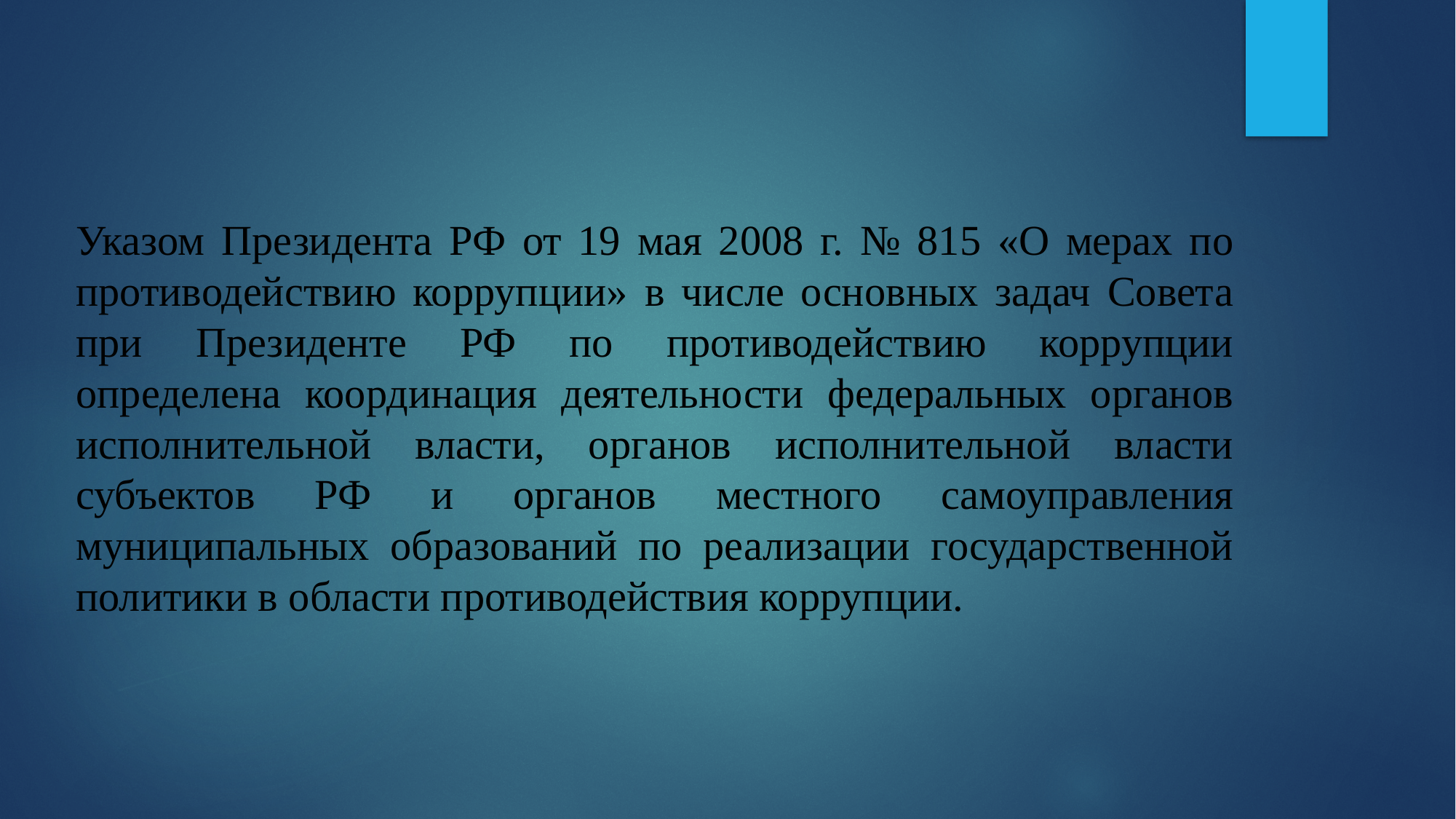

Указом Президента РФ от 19 мая 2008 г. № 815 «О мерах по противодействию коррупции» в числе основных задач Совета при Президенте РФ по противодействию коррупции определена координация деятельности федеральных органов исполнительной власти, органов исполнительной власти субъектов РФ и органов местного самоуправления муниципальных образований по реализации государственной политики в области противодействия коррупции.